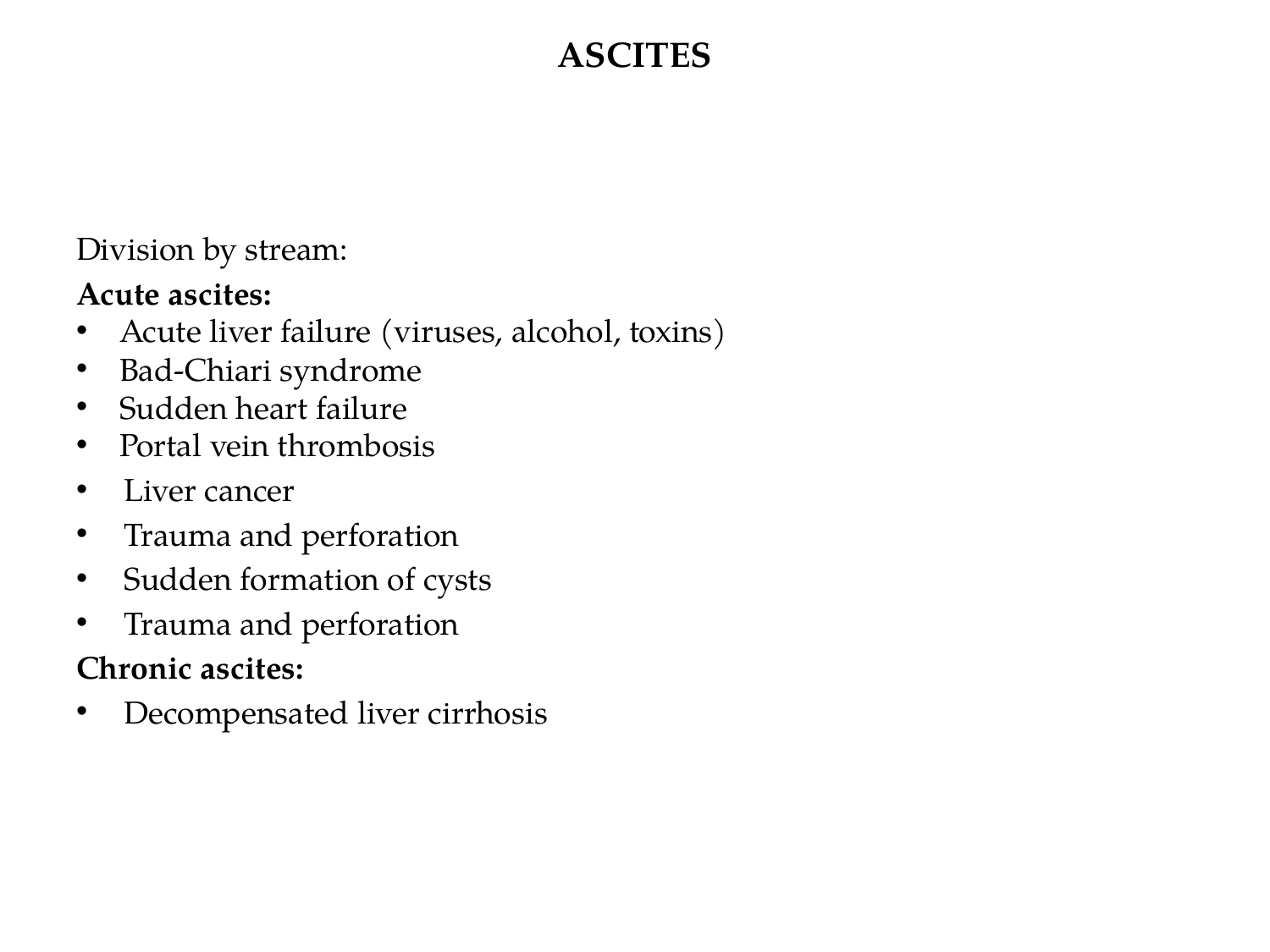

# ASCITES
Division by stream:
Acute ascites:
    Acute liver failure (viruses, alcohol, toxins)
    Bad-Chiari syndrome
    Sudden heart failure
    Portal vein thrombosis
Liver cancer
Trauma and perforation
Sudden formation of cysts
Trauma and perforation
Chronic ascites:
Decompensated liver cirrhosis